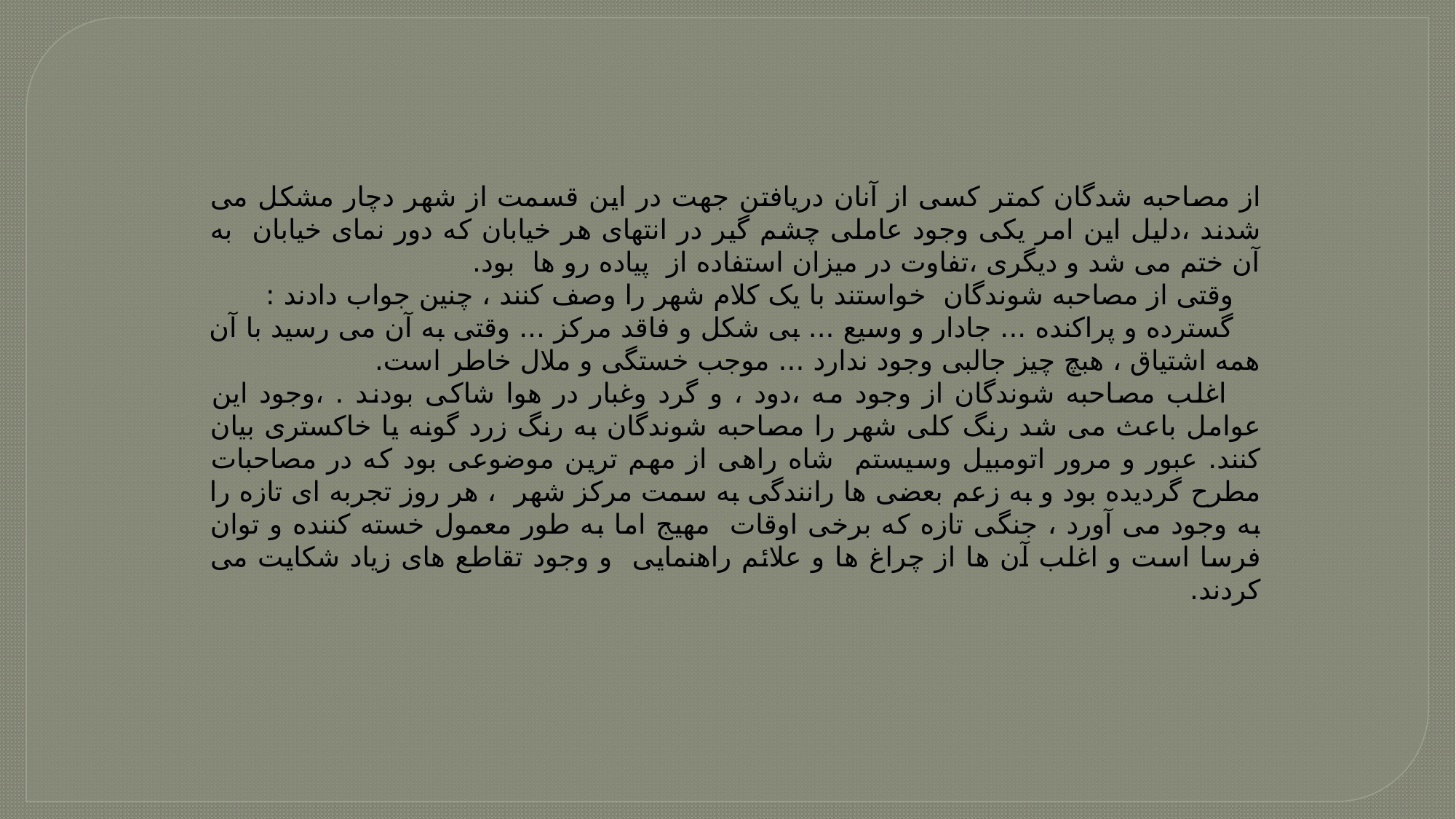

از مصاحبه شدگان کمتر کسی از آنان دریافتن جهت در این قسمت از شهر دچار مشکل می شدند ،دلیل این امر یکی وجود عاملی چشم گیر در انتهای هر خیابان که دور نمای خیابان  به آن ختم می شد و دیگری ،تفاوت در میزان استفاده از  پیاده رو ها  بود.
   وقتی از مصاحبه شوندگان  خواستند با یک کلام شهر را وصف کنند ، چنین جواب دادند :
   گسترده و پراکنده ... جادار و وسیع ... بی شکل و فاقد مرکز ... وقتی به آن می رسید با آن همه اشتیاق ، هبچ چیز جالبی وجود ندارد ... موجب خستگی و ملال خاطر است.
   اغلب مصاحبه شوندگان از وجود مه ،دود ، و گرد وغبار در هوا شاکی بودند . ،وجود این عوامل باعث می شد رنگ کلی شهر را مصاحبه شوندگان به رنگ زرد گونه یا خاکستری بیان کنند. عبور و مرور اتومبیل وسیستم  شاه راهی از مهم ترین موضوعی بود که در مصاحبات مطرح گردیده بود و به زعم بعضی ها رانندگی به سمت مرکز شهر  ، هر روز تجربه ای تازه را به وجود می آورد ، جنگی تازه که برخی اوقات  مهیج اما به طور معمول خسته کننده و توان فرسا است و اغلب آن ها از چراغ ها و علائم راهنمایی  و وجود تقاطع های زیاد شکایت می کردند.